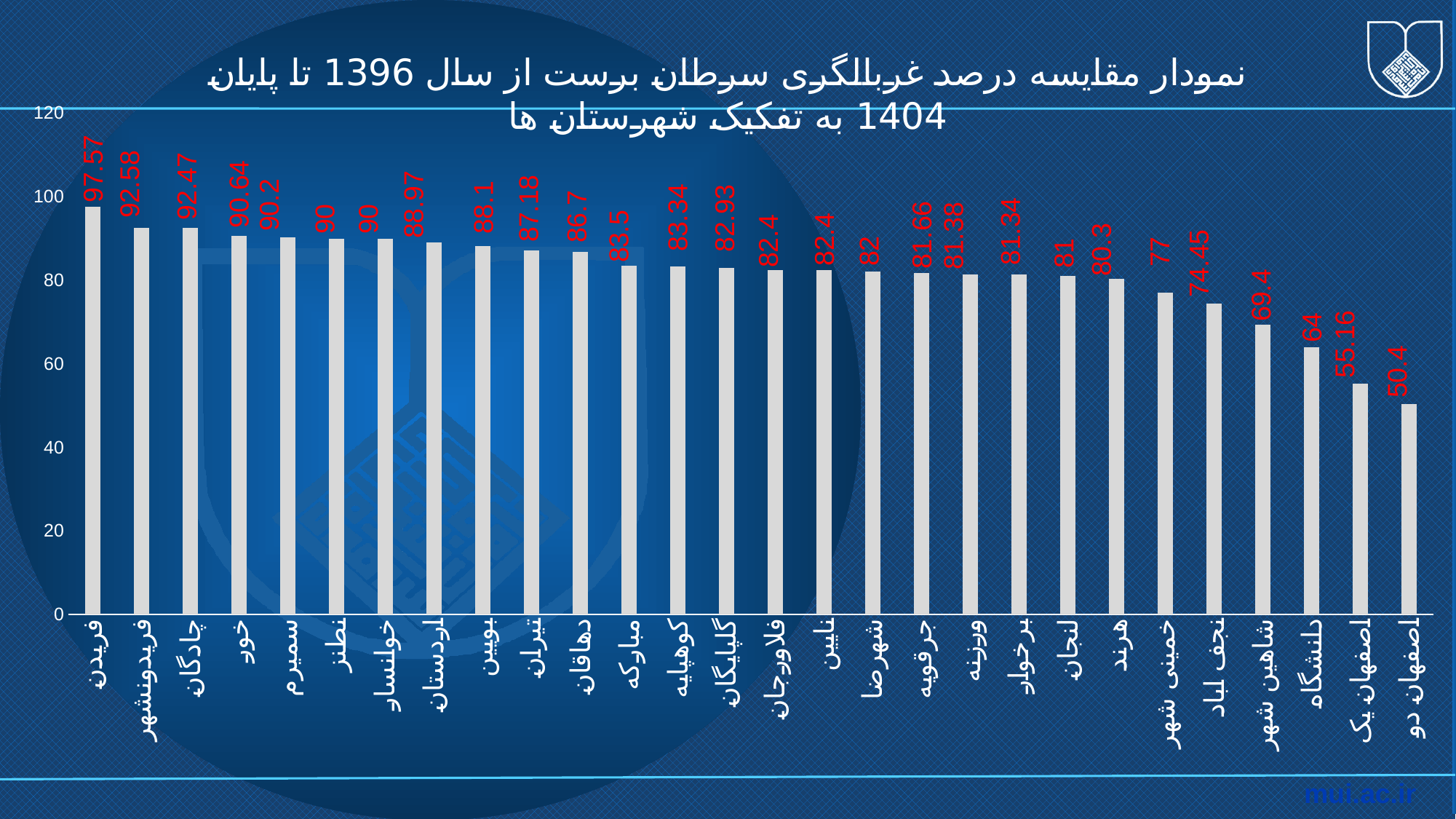

### Chart: نمودار مقایسه درصد غربالگری سرطان برست از سال 1396 تا پایان 1404 به تفکیک شهرستان ها

| Category | 1404 |
|---|---|
| فریدن | 97.57 |
| فریدونشهر | 92.58 |
| چادگان | 92.47 |
| خور | 90.64 |
| سمیرم | 90.2 |
| نطنز | 90.0 |
| خوانسار | 90.0 |
| اردستان | 88.97 |
| بویین | 88.1 |
| تیران | 87.18 |
| دهاقان | 86.7 |
| مبارکه | 83.5 |
| کوهپایه | 83.34 |
| گلپایگان | 82.93 |
| فلاورجان | 82.4 |
| نایین | 82.4 |
| شهرضا | 82.0 |
| جرقویه | 81.66 |
| ورزنه | 81.38 |
| برخوار | 81.34 |
| لنجان | 81.0 |
| هرند | 80.3 |
| خمینی شهر | 77.0 |
| نجف اباد | 74.45 |
| شاهین شهر | 69.4 |
| دانشگاه | 64.0 |
| اصفهان یک | 55.16 |
| اصفهان دو | 50.4 |